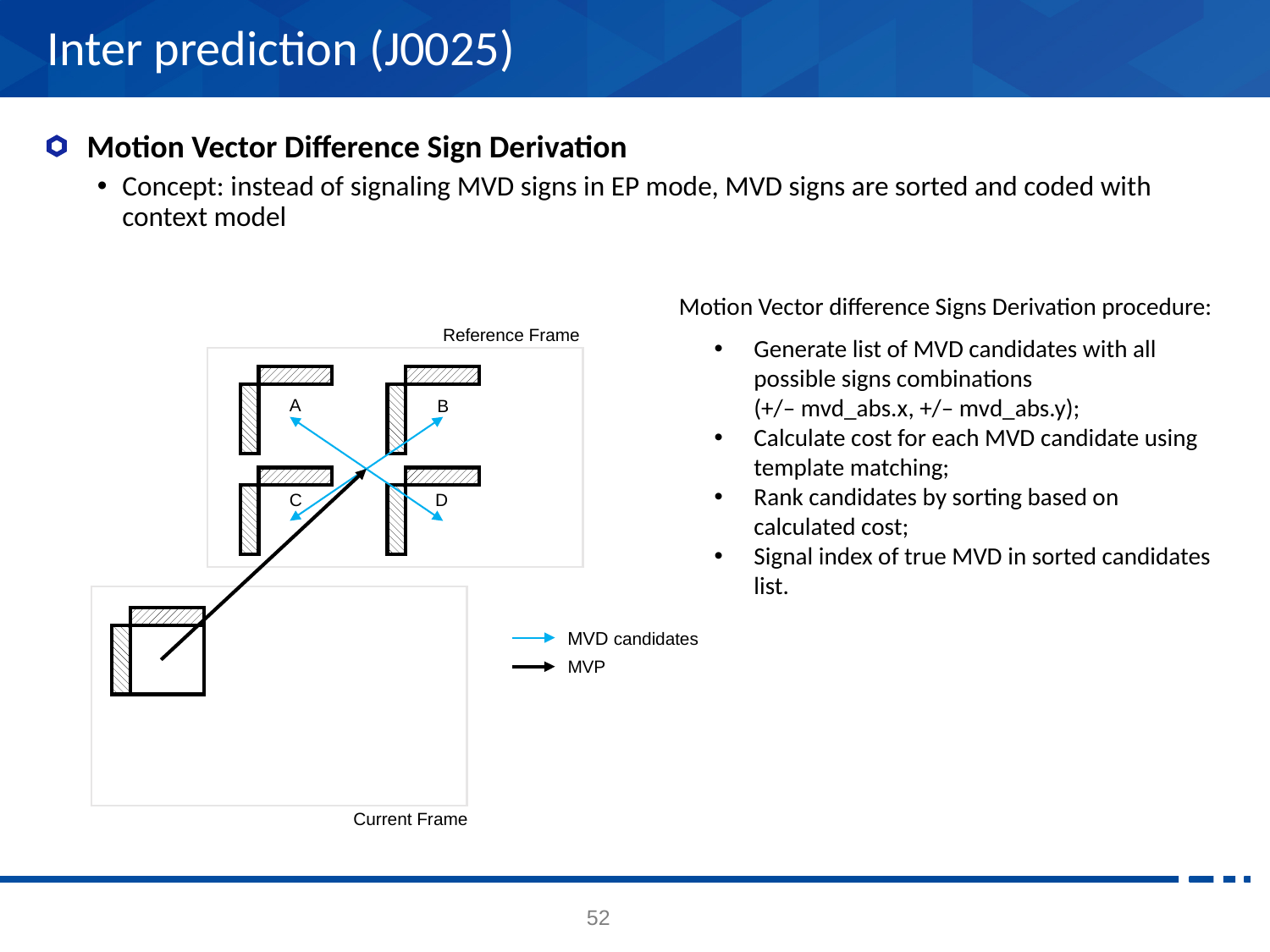

# Inter prediction (J0025)
Motion Vector Difference Sign Derivation
Concept: instead of signaling MVD signs in EP mode, MVD signs are sorted and coded with context model

Motion Vector difference Signs Derivation procedure:
Reference Frame

A
B

C
D

MVD candidates

MVP
Current Frame
Generate list of MVD candidates with all possible signs combinations
(+/– mvd_abs.x, +/– mvd_abs.y);
Calculate cost for each MVD candidate using template matching;
Rank candidates by sorting based on calculated cost;
Signal index of true MVD in sorted candidates list.